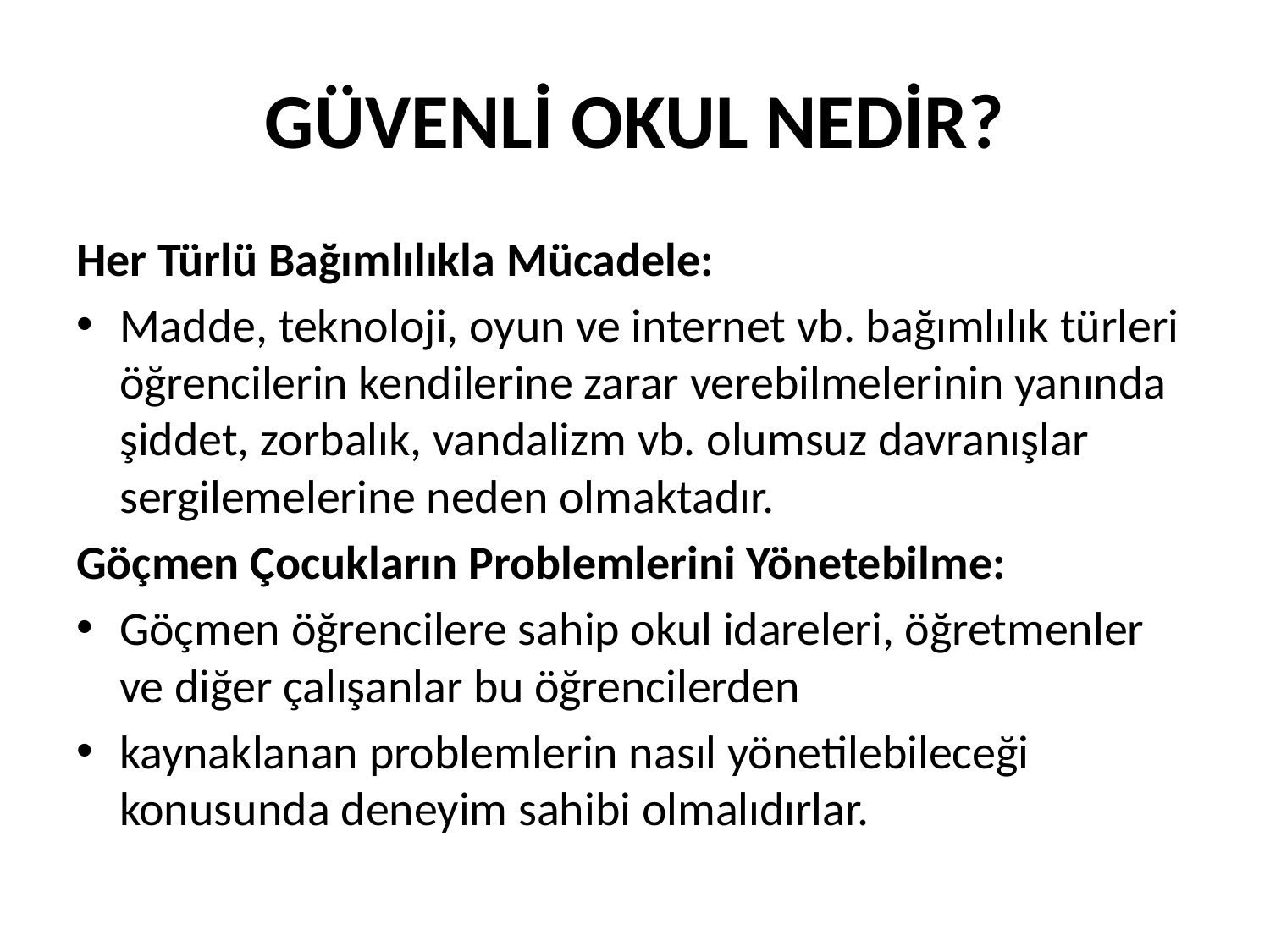

# GÜVENLİ OKUL NEDİR?
Her Türlü Bağımlılıkla Mücadele:
Madde, teknoloji, oyun ve internet vb. bağımlılık türleri öğrencilerin kendilerine zarar verebilmelerinin yanında şiddet, zorbalık, vandalizm vb. olumsuz davranışlar sergilemelerine neden olmaktadır.
Göçmen Çocukların Problemlerini Yönetebilme:
Göçmen öğrencilere sahip okul idareleri, öğretmenler ve diğer çalışanlar bu öğrencilerden
kaynaklanan problemlerin nasıl yönetilebileceği konusunda deneyim sahibi olmalıdırlar.